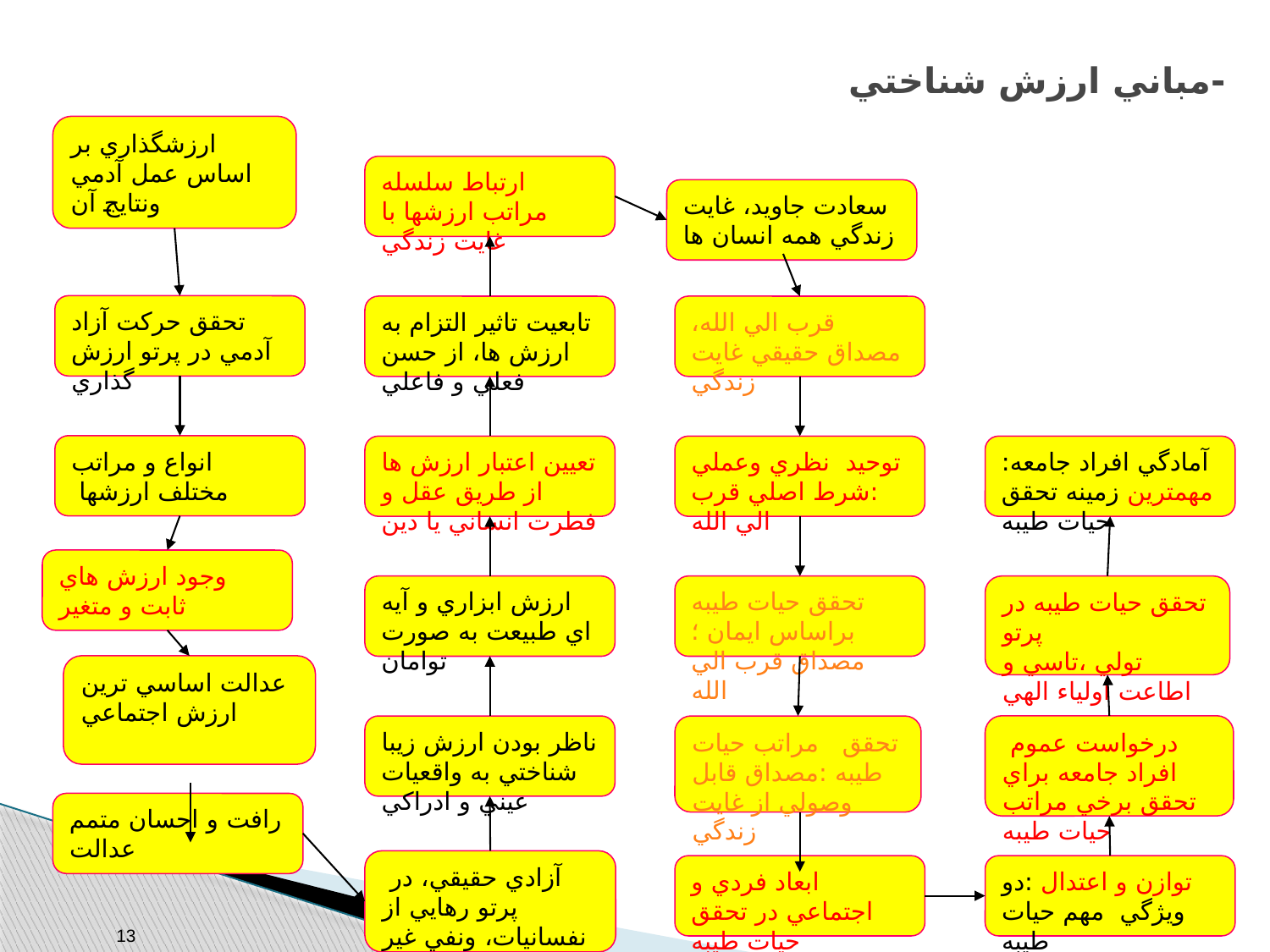

# -مباني ارزش شناختي
ارزشگذاري بر اساس عمل آدمي ونتايج آن
ارتباط سلسله مراتب ارزشها با غايت زندگي

سعادت جاويد، غايت زندگي همه انسان ها

تحقق حرکت آزاد آدمي در پرتو ارزش گذاري
تابعيت تاثير التزام به ارزش ها، از حسن فعلي و فاعلي
قرب الي الله، مصداق حقيقي غايت زندگي
انواع و مراتب مختلف ارزشها
تعيين اعتبار ارزش ها از طريق عقل و فطرت انساني يا دين
توحيد  نظري وعملي :شرط اصلي قرب الي الله

آمادگي افراد جامعه: مهمترين زمينه تحقق حيات طيبه
وجود ارزش هاي ثابت و متغير
ارزش ابزاري و آيه اي طبيعت به صورت توامان

تحقق حيات طيبه براساس ايمان ؛ مصداق قرب الي الله
تحقق حيات طيبه در پرتو
 تولي ،تاسي و اطاعت اولياء الهي
عدالت اساسي ترين ارزش اجتماعي
درخواست عموم  افراد جامعه براي تحقق برخي مراتب حيات طيبه
ناظر بودن ارزش زيبا شناختي به واقعيات عيني و ادراكي
تحقق   مراتب حيات طيبه :مصداق قابل وصولي از غايت زندگي
رافت و احسان متمم عدالت

آزادي حقيقي، در  پرتو رهايي از نفسانيات، ونفي غير خدا
ابعاد فردي و اجتماعي در تحقق حيات طيبه
توازن و اعتدال :دو ويژگي  مهم حيات طيبه
13